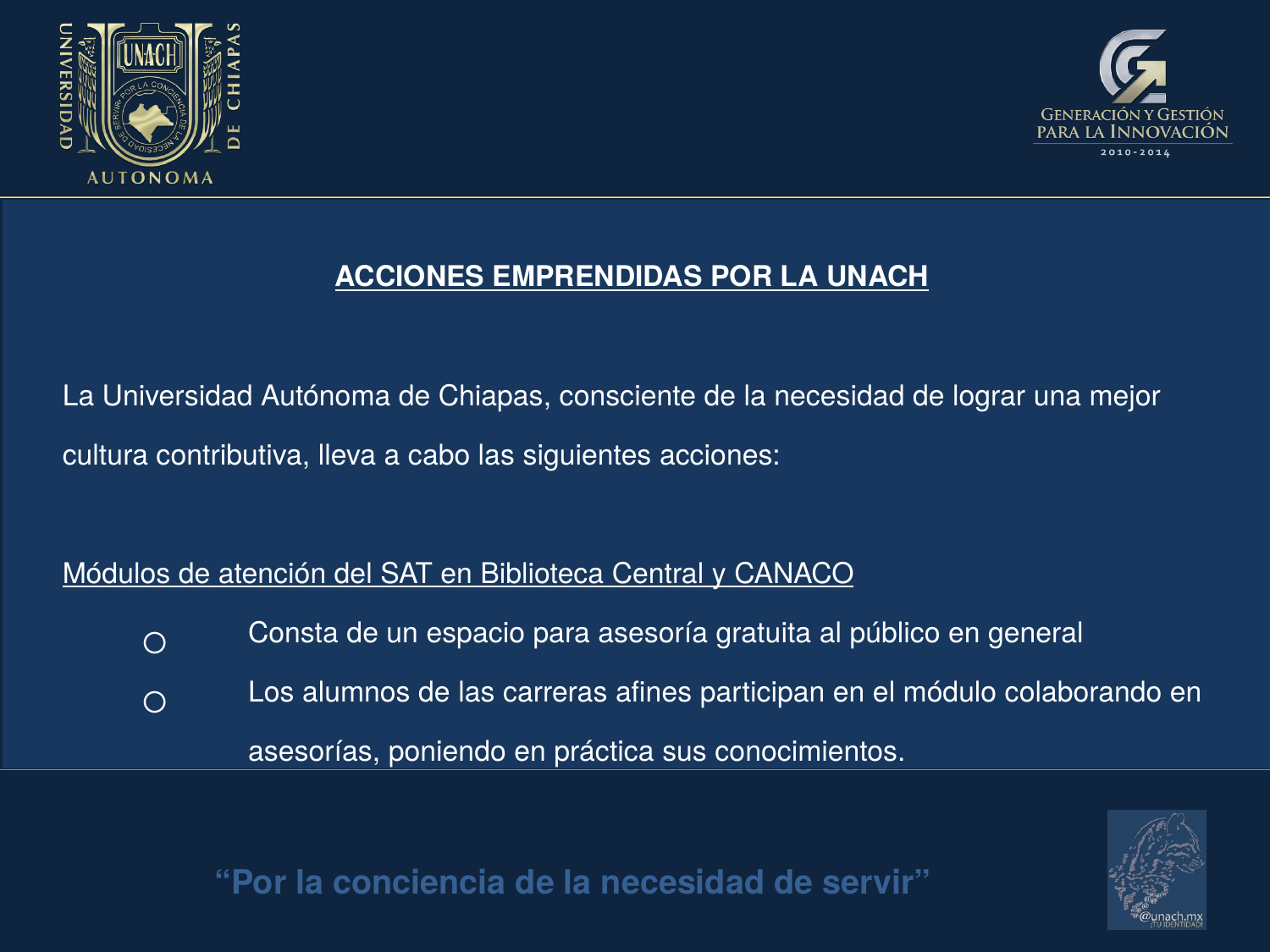

ACCIONES EMPRENDIDAS POR LA UNACH

La Universidad Autónoma de Chiapas, consciente de la necesidad de lograr una mejor cultura contributiva, lleva a cabo las siguientes acciones:

Módulos de atención del SAT en Biblioteca Central y CANACO
Consta de un espacio para asesoría gratuita al público en general
Los alumnos de las carreras afines participan en el módulo colaborando en asesorías, poniendo en práctica sus conocimientos.